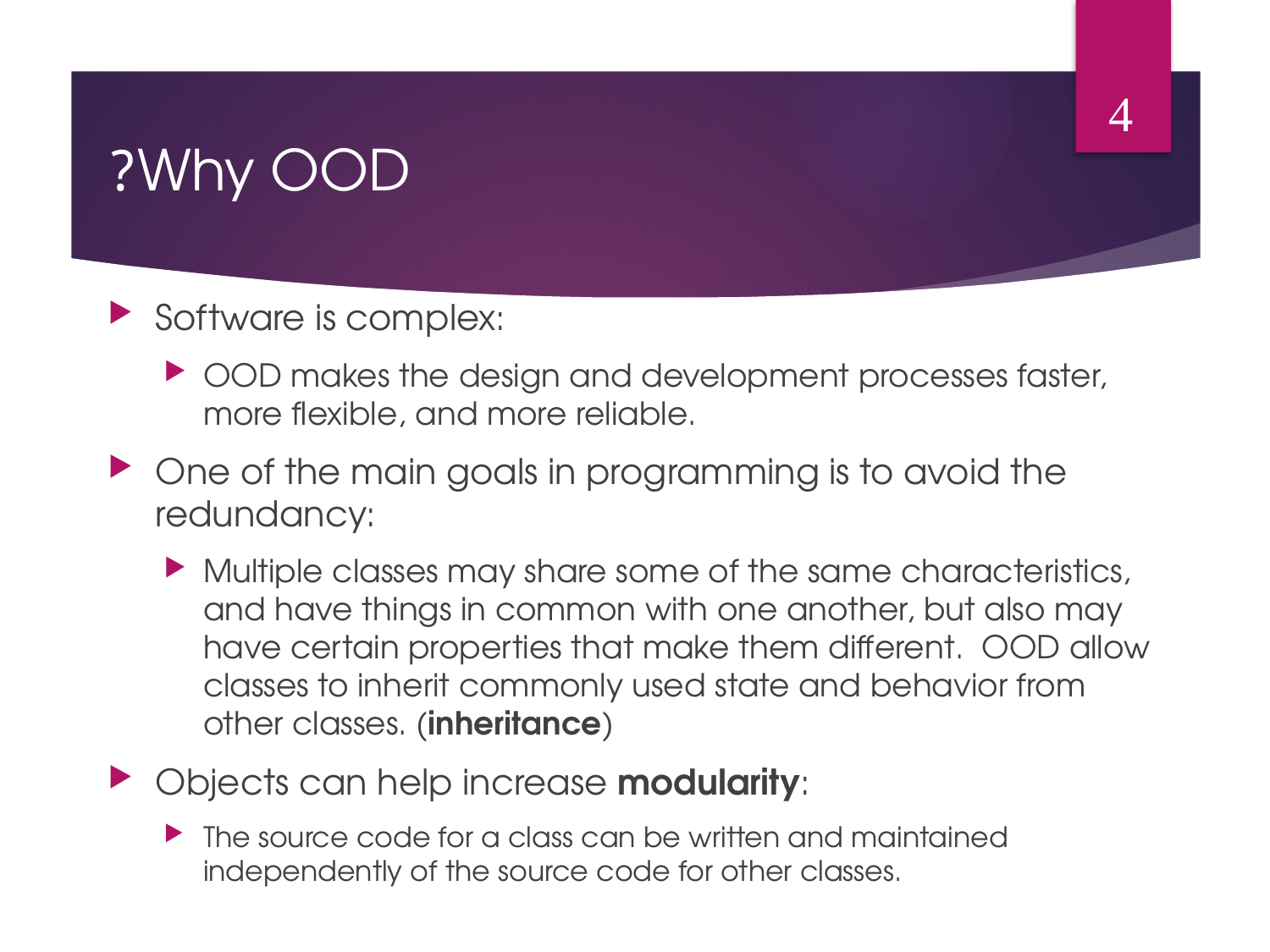

# Why OOD?
4
Software is complex:
OOD makes the design and development processes faster, more flexible, and more reliable.
One of the main goals in programming is to avoid the redundancy:
Multiple classes may share some of the same characteristics, and have things in common with one another, but also may have certain properties that make them different.  OOD allow classes to inherit commonly used state and behavior from other classes. (inheritance)
Objects can help increase modularity:
The source code for a class can be written and maintained independently of the source code for other classes.